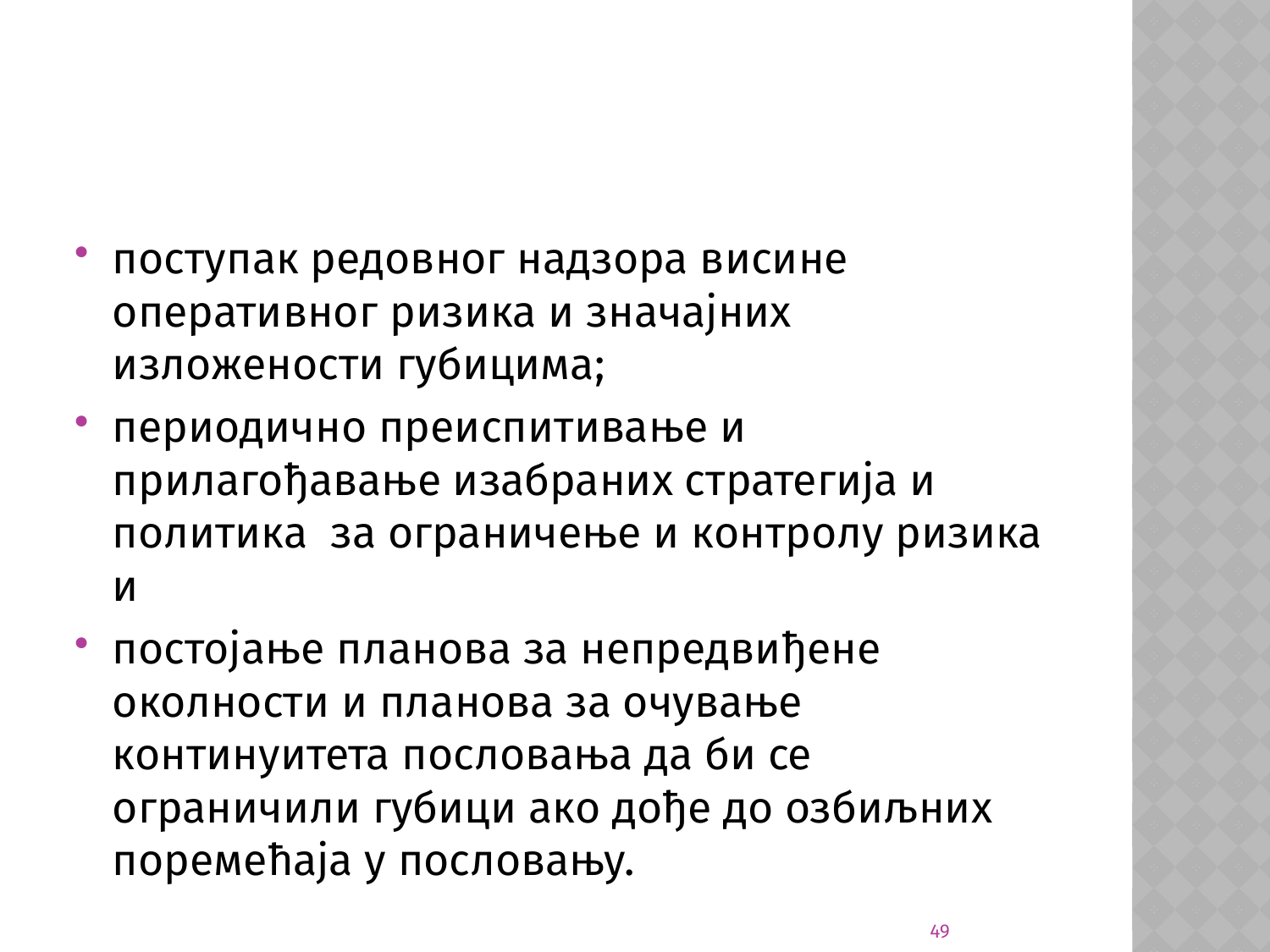

#
поступак редовног надзора висине оперативног ризика и значајних изложености губицима;
периодично преиспитивање и прилагођавање изабраних стратегија и политика  за ограничење и контролу ризика и
постојање планова за непредвиђене околности и планова за очување континуитета пословања да би се ограничили губици ако дође до озбиљних поремећаја у пословању.

49